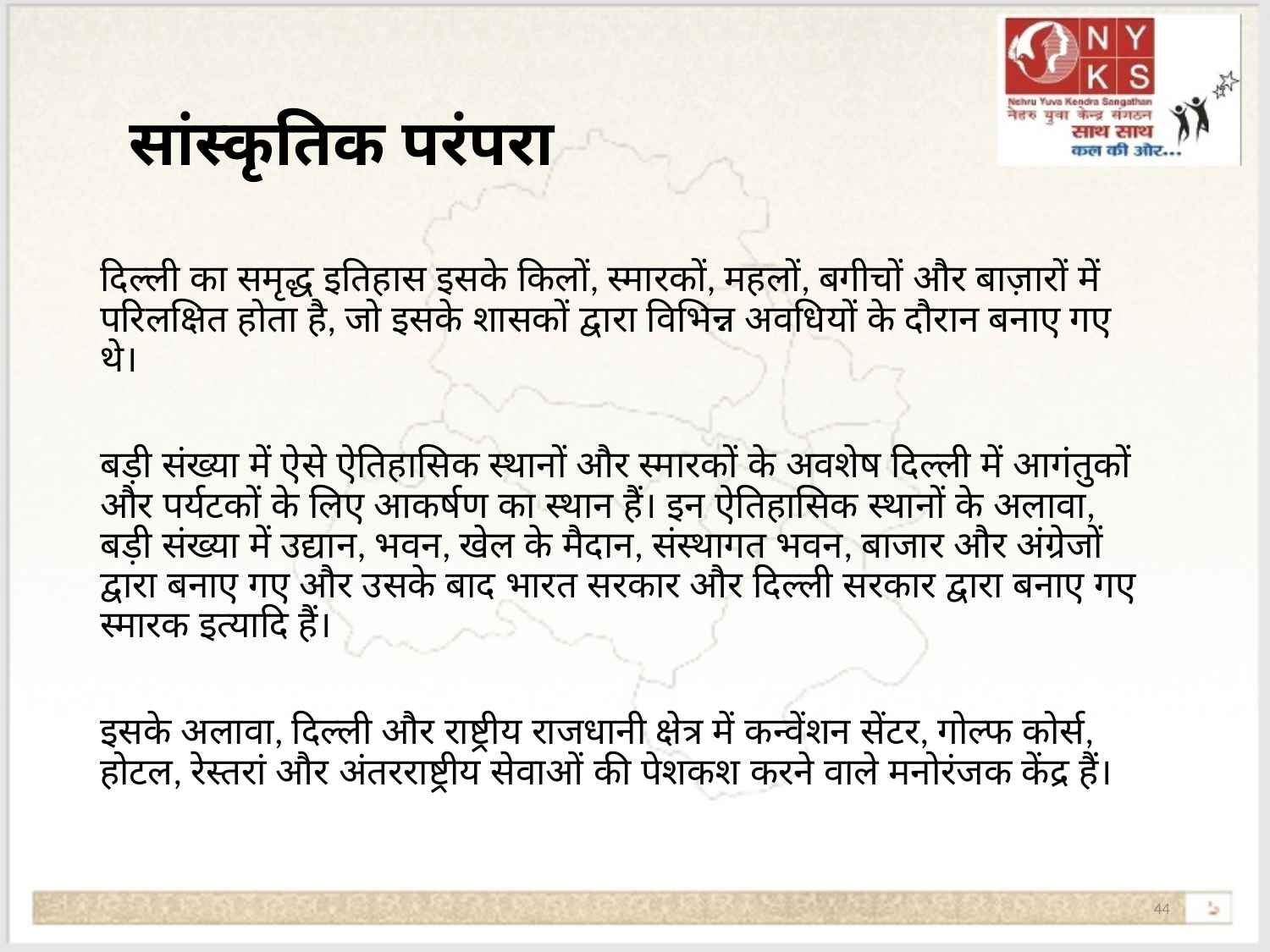

# सांस्कृतिक परंपरा
दिल्ली का समृद्ध इतिहास इसके किलों, स्मारकों, महलों, बगीचों और बाज़ारों में परिलक्षित होता है, जो इसके शासकों द्वारा विभिन्न अवधियों के दौरान बनाए गए थे।

बड़ी संख्या में ऐसे ऐतिहासिक स्थानों और स्मारकों के अवशेष दिल्ली में आगंतुकों और पर्यटकों के लिए आकर्षण का स्थान हैं। इन ऐतिहासिक स्थानों के अलावा, बड़ी संख्या में उद्यान, भवन, खेल के मैदान, संस्थागत भवन, बाजार और अंग्रेजों द्वारा बनाए गए और उसके बाद भारत सरकार और दिल्ली सरकार द्वारा बनाए गए स्मारक इत्यादि हैं।

इसके अलावा, दिल्ली और राष्ट्रीय राजधानी क्षेत्र में कन्वेंशन सेंटर, गोल्फ कोर्स, होटल, रेस्तरां और अंतरराष्ट्रीय सेवाओं की पेशकश करने वाले मनोरंजक केंद्र हैं।
44